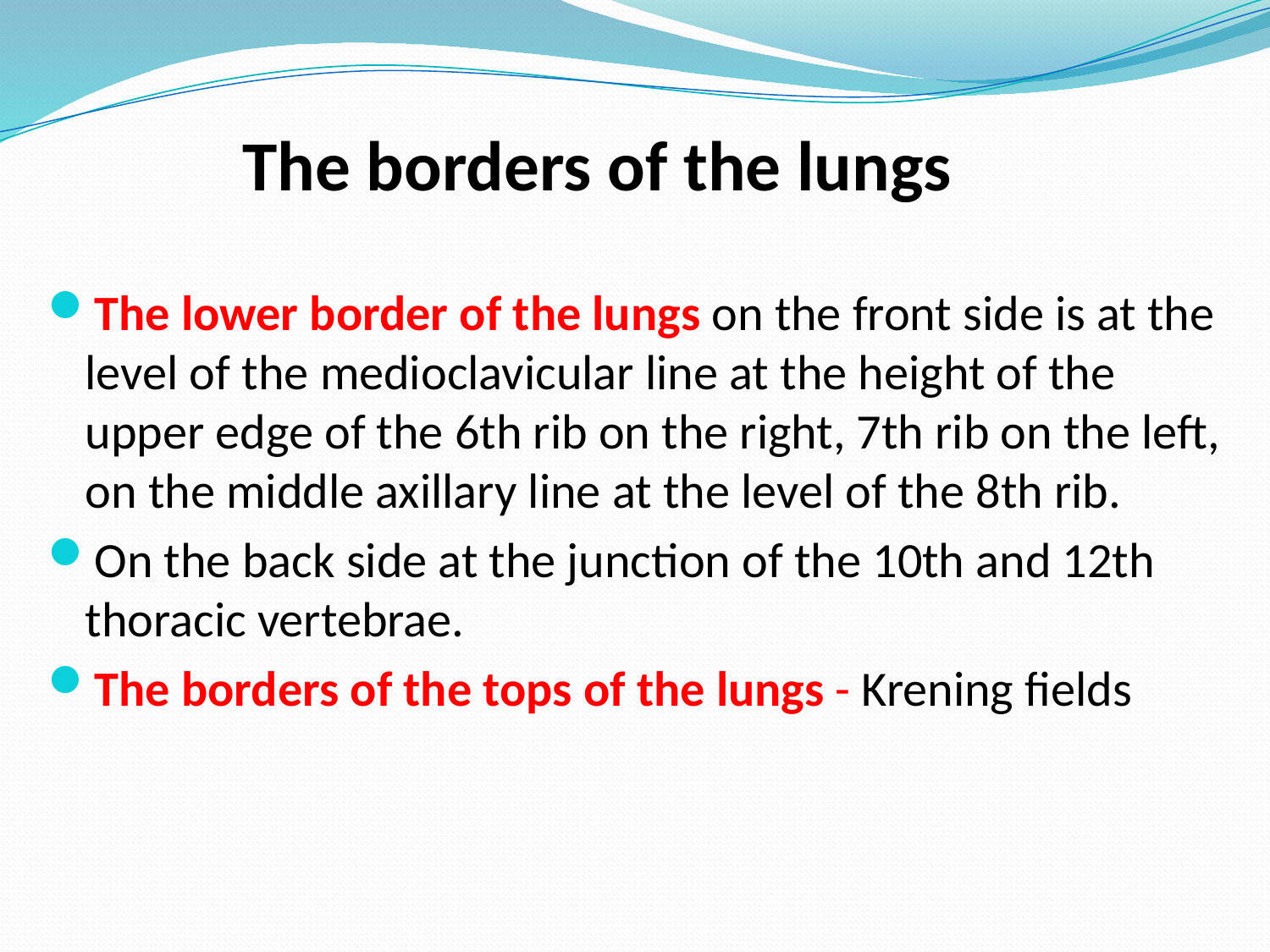

# The borders of the lungs
The lower border of the lungs on the front side is at the level of the medioclavicular line at the height of the upper edge of the 6th rib on the right, 7th rib on the left, on the middle axillary line at the level of the 8th rib.
On the back side at the junction of the 10th and 12th thoracic vertebrae.
The borders of the tops of the lungs - Krening fields